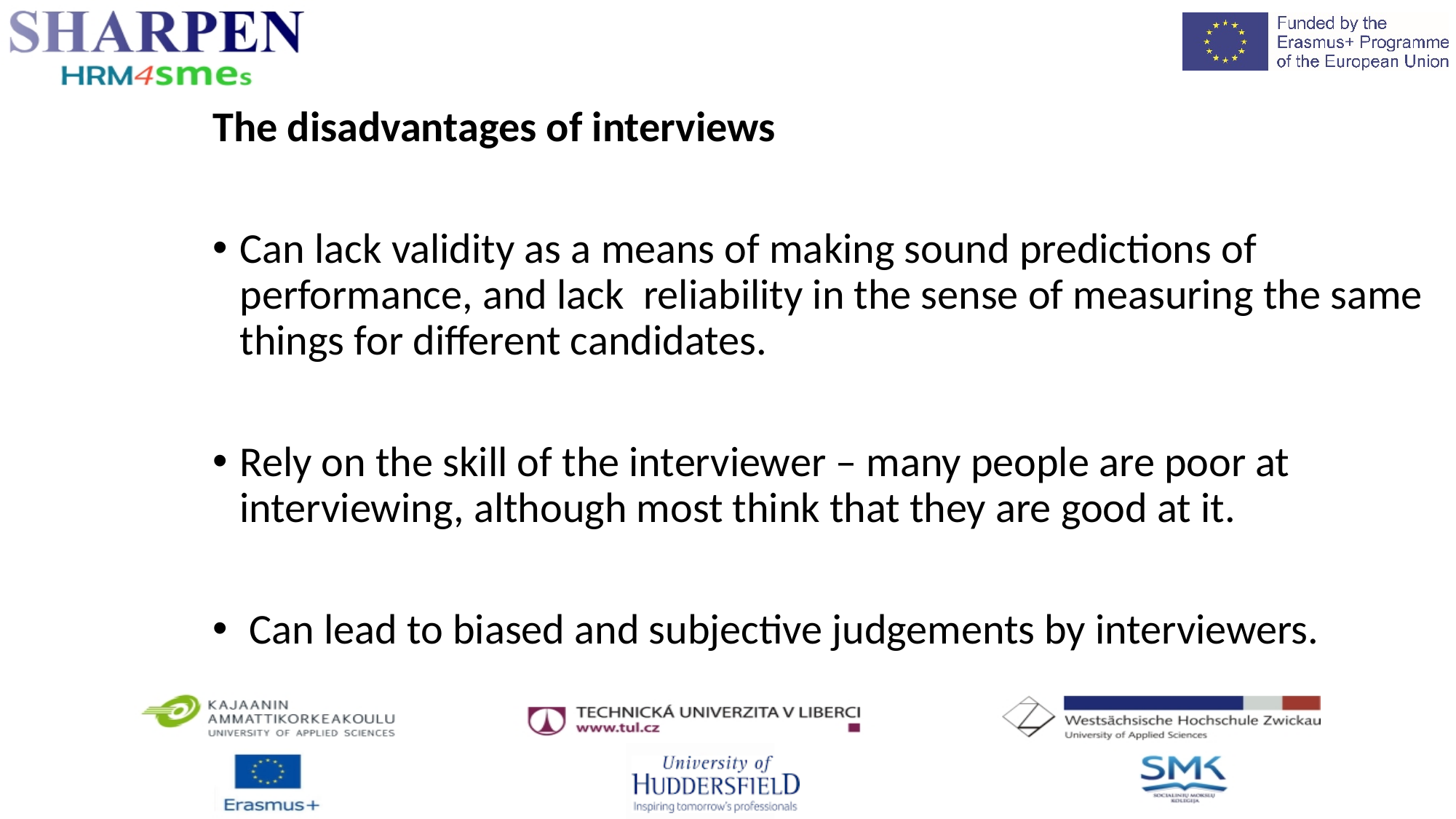

The disadvantages of interviews

Can lack validity as a means of making sound predictions of performance, and lack  reliability in the sense of measuring the same things for different candidates.

Rely on the skill of the interviewer – many people are poor at interviewing, although most think that they are good at it.

 Can lead to biased and subjective judgements by interviewers.